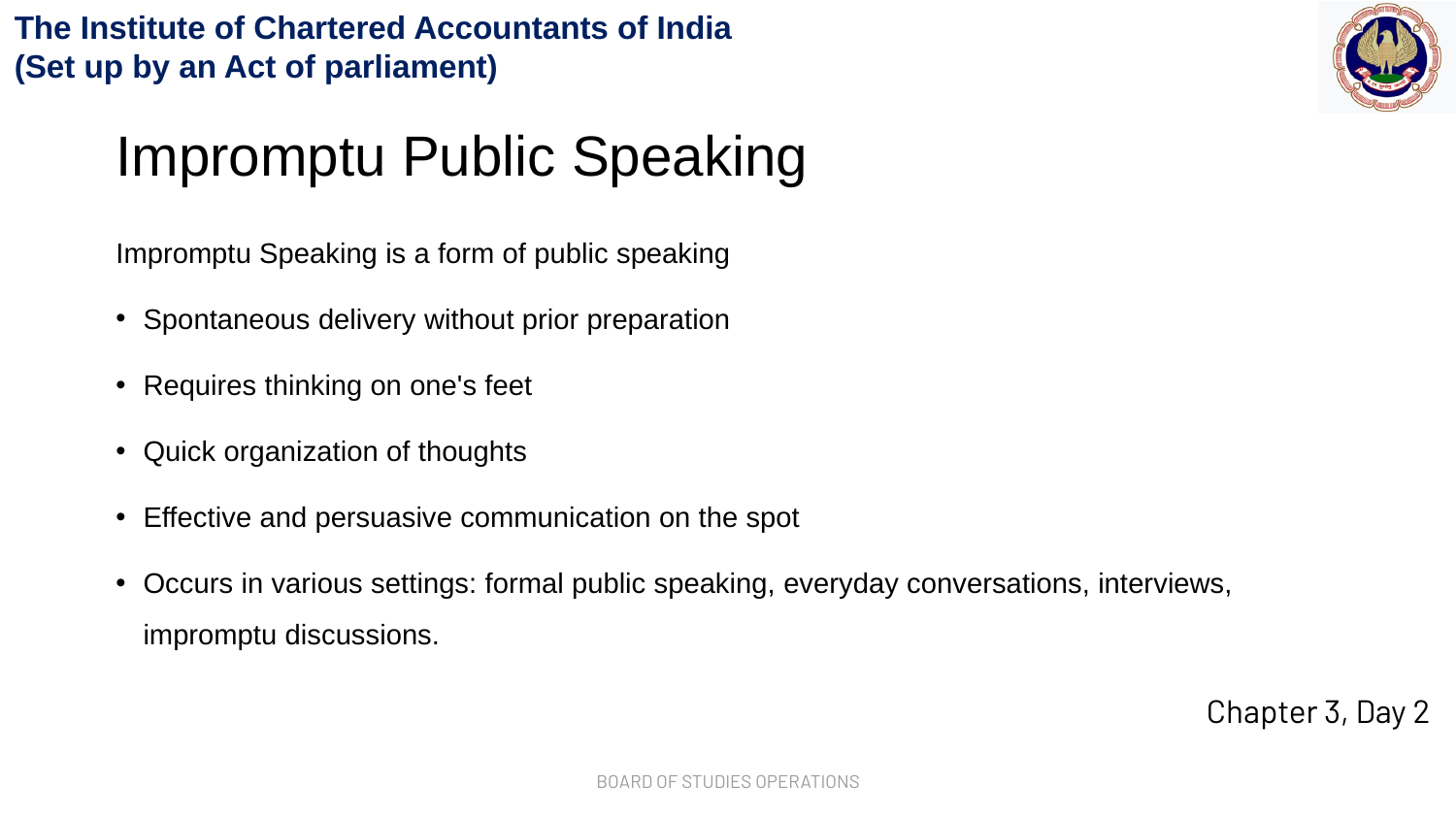

Impromptu Public Speaking
Impromptu Speaking is a form of public speaking
Spontaneous delivery without prior preparation
Requires thinking on one's feet
Quick organization of thoughts
Effective and persuasive communication on the spot
Occurs in various settings: formal public speaking, everyday conversations, interviews, impromptu discussions.
BOARD OF STUDIES OPERATIONS